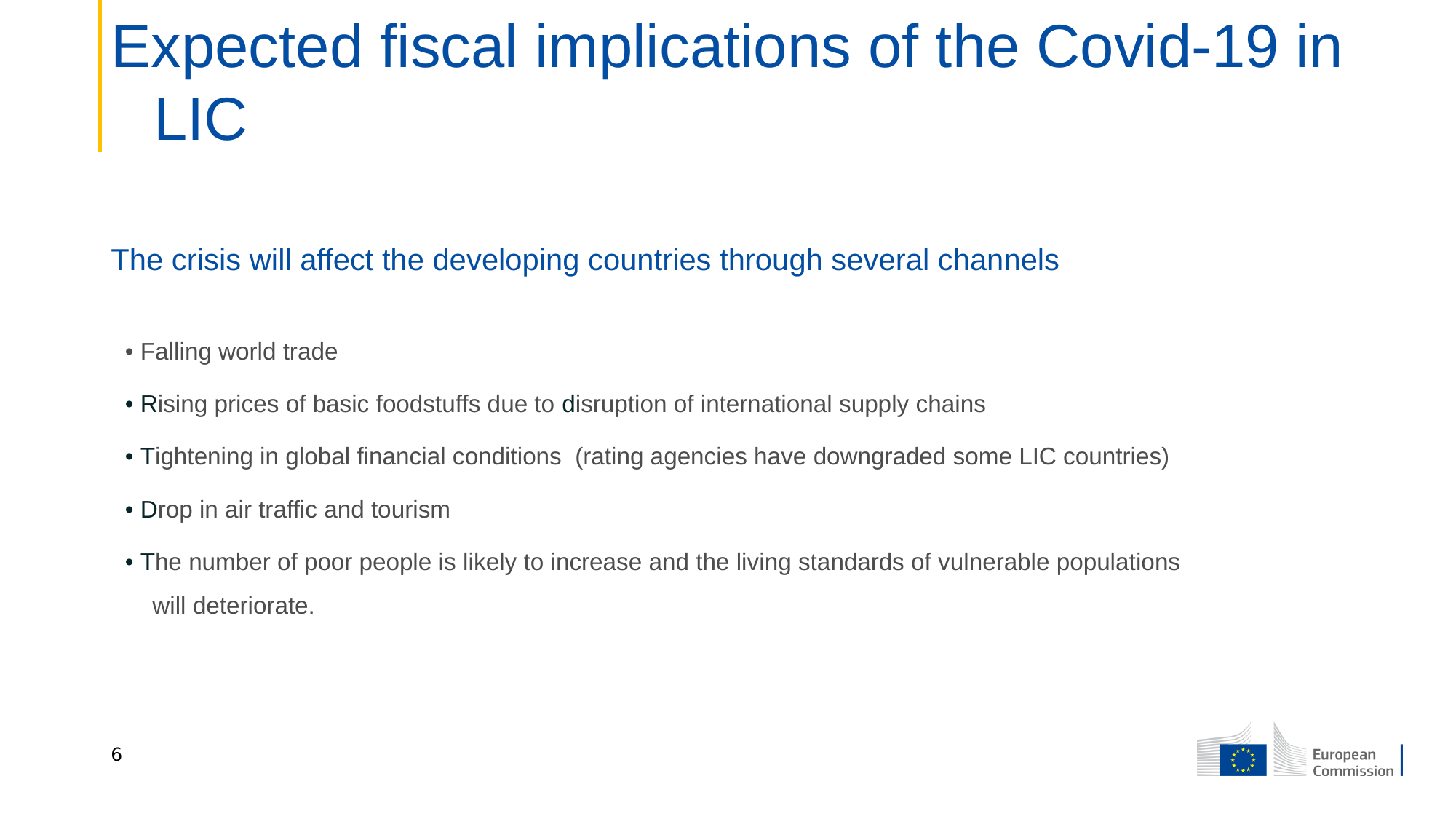

Expected fiscal implications of the Covid-19 in LIC
# The crisis will affect the developing countries through several channels
• Falling world trade
• Rising prices of basic foodstuffs due to disruption of international supply chains
• Tightening in global financial conditions  (rating agencies have downgraded some LIC countries)
• Drop in air traffic and tourism
• The number of poor people is likely to increase and the living standards of vulnerable populations will deteriorate.

6